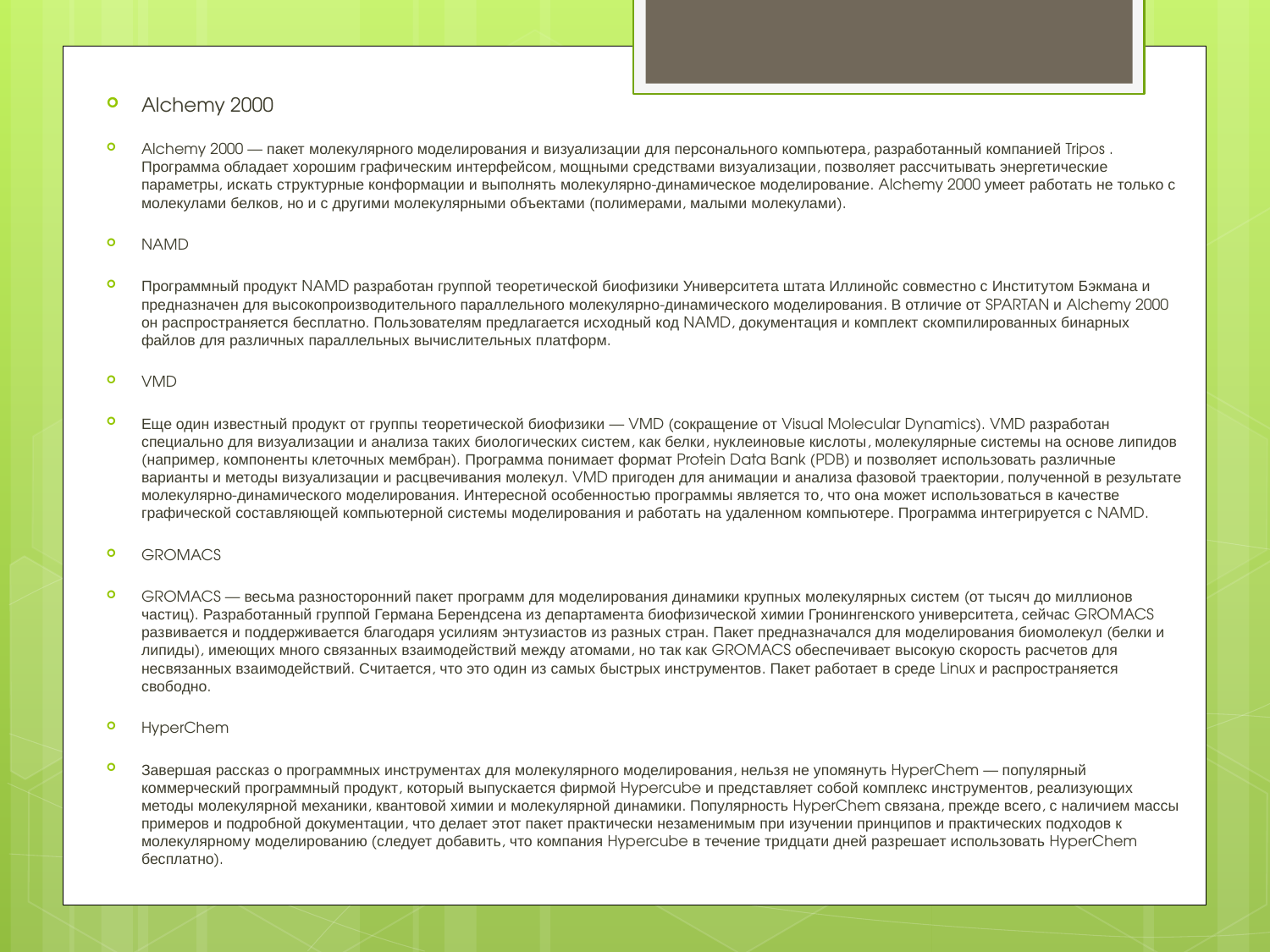

Alchemy 2000

Alchemy 2000 — пакет молекулярного моделирования и визуализации для персонального компьютера, разработанный компанией Tripos . Программа обладает хорошим графическим интерфейсом, мощными средствами визуализации, позволяет рассчитывать энергетические параметры, искать структурные конформации и выполнять молекулярно-динамическое моделирование. Alchemy 2000 умеет работать не только с молекулами белков, но и с другими молекулярными объектами (полимерами, малыми молекулами).

NAMD

Программный продукт NAMD разработан группой теоретической биофизики Университета штата Иллинойс совместно с Институтом Бэкмана и предназначен для высокопроизводительного параллельного молекулярно-динамического моделирования. В отличие от SPARTAN и Alchemy 2000 он распространяется бесплатно. Пользователям предлагается исходный код NAMD, документация и комплект скомпилированных бинарных файлов для различных параллельных вычислительных платформ.

VMD

Еще один известный продукт от группы теоретической биофизики — VMD (сокращение от Visual Molecular Dynamics). VMD разработан специально для визуализации и анализа таких биологических систем, как белки, нуклеиновые кислоты, молекулярные системы на основе липидов (например, компоненты клеточных мембран). Программа понимает формат Protein Data Bank (PDB) и позволяет использовать различные варианты и методы визуализации и расцвечивания молекул. VMD пригоден для анимации и анализа фазовой траектории, полученной в результате молекулярно-динамического моделирования. Интересной особенностью программы является то, что она может использоваться в качестве графической составляющей компьютерной системы моделирования и работать на удаленном компьютере. Программа интегрируется с NAMD.

GROMACS

GROMACS — весьма разносторонний пакет программ для моделирования динамики крупных молекулярных систем (от тысяч до миллионов частиц). Разработанный группой Германа Берендсена из департамента биофизической химии Гронингенского университета, сейчас GROMACS развивается и поддерживается благодаря усилиям энтузиастов из разных стран. Пакет предназначался для моделирования биомолекул (белки и липиды), имеющих много связанных взаимодействий между атомами, но так как GROMACS обеспечивает высокую скорость расчетов для несвязанных взаимодействий. Считается, что это один из самых быстрых инструментов. Пакет работает в среде Linux и распространяется свободно.

HyperChem

Завершая рассказ о программных инструментах для молекулярного моделирования, нельзя не упомянуть HyperChem — популярный коммерческий программный продукт, который выпускается фирмой Hypercube и представляет собой комплекс инструментов, реализующих методы молекулярной механики, квантовой химии и молекулярной динамики. Популярность HyperChem связана, прежде всего, с наличием массы примеров и подробной документации, что делает этот пакет практически незаменимым при изучении принципов и практических подходов к молекулярному моделированию (следует добавить, что компания Hypercube в течение тридцати дней разрешает использовать HyperChem бесплатно).